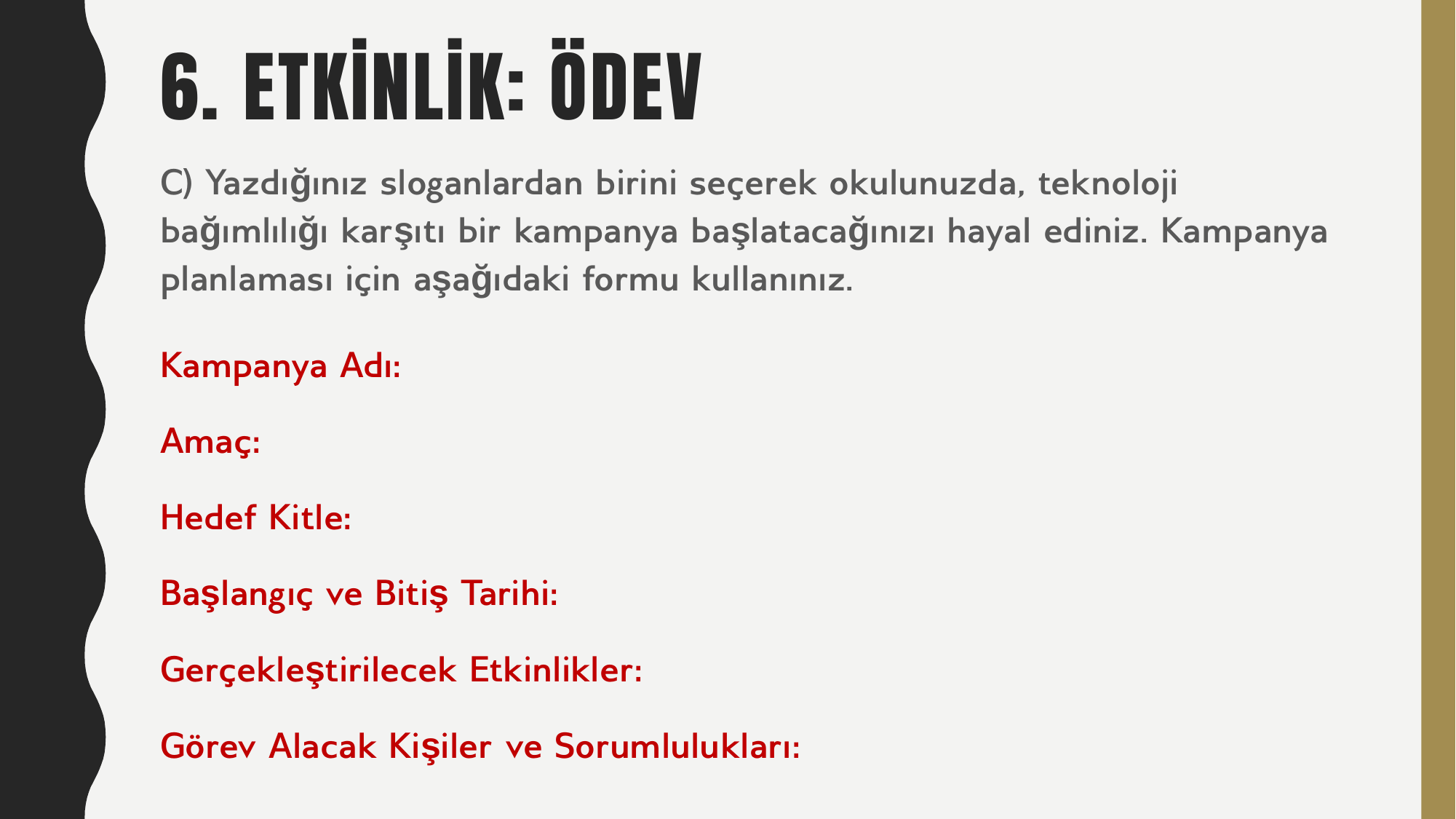

# 6. ETKİNLİK: ÖDEV
C) Yazdığınız sloganlardan birini seçerek okulunuzda, teknoloji  bağımlılığı karşıtı bir kampanya başlatacağınızı hayal ediniz. Kampanya planlaması için aşağıdaki formu kullanınız.
Kampanya Adı:
Amaç:
Hedef Kitle:
Başlangıç ve Bitiş Tarihi:
Gerçekleştirilecek Etkinlikler:
Görev Alacak Kişiler ve Sorumlulukları: